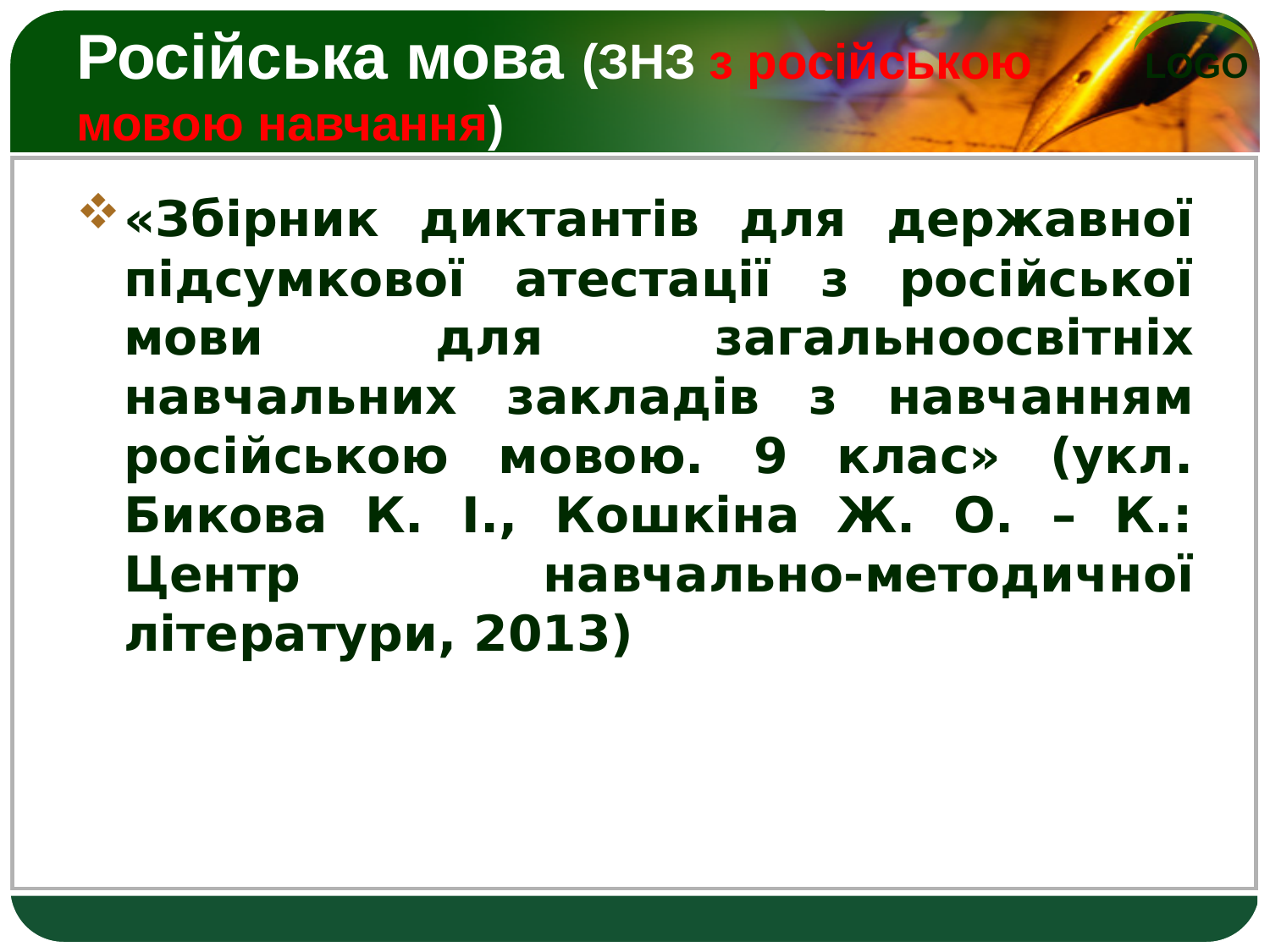

# Російська мова (ЗНЗ з російською мовою навчання)
«Збірник диктантів для державної підсумкової атестації з російської мови для загальноосвітніх навчальних закладів з навчанням російською мовою. 9 клас» (укл. Бикова К. І., Кошкіна Ж. О. – К.: Центр навчально-методичної літератури, 2013)